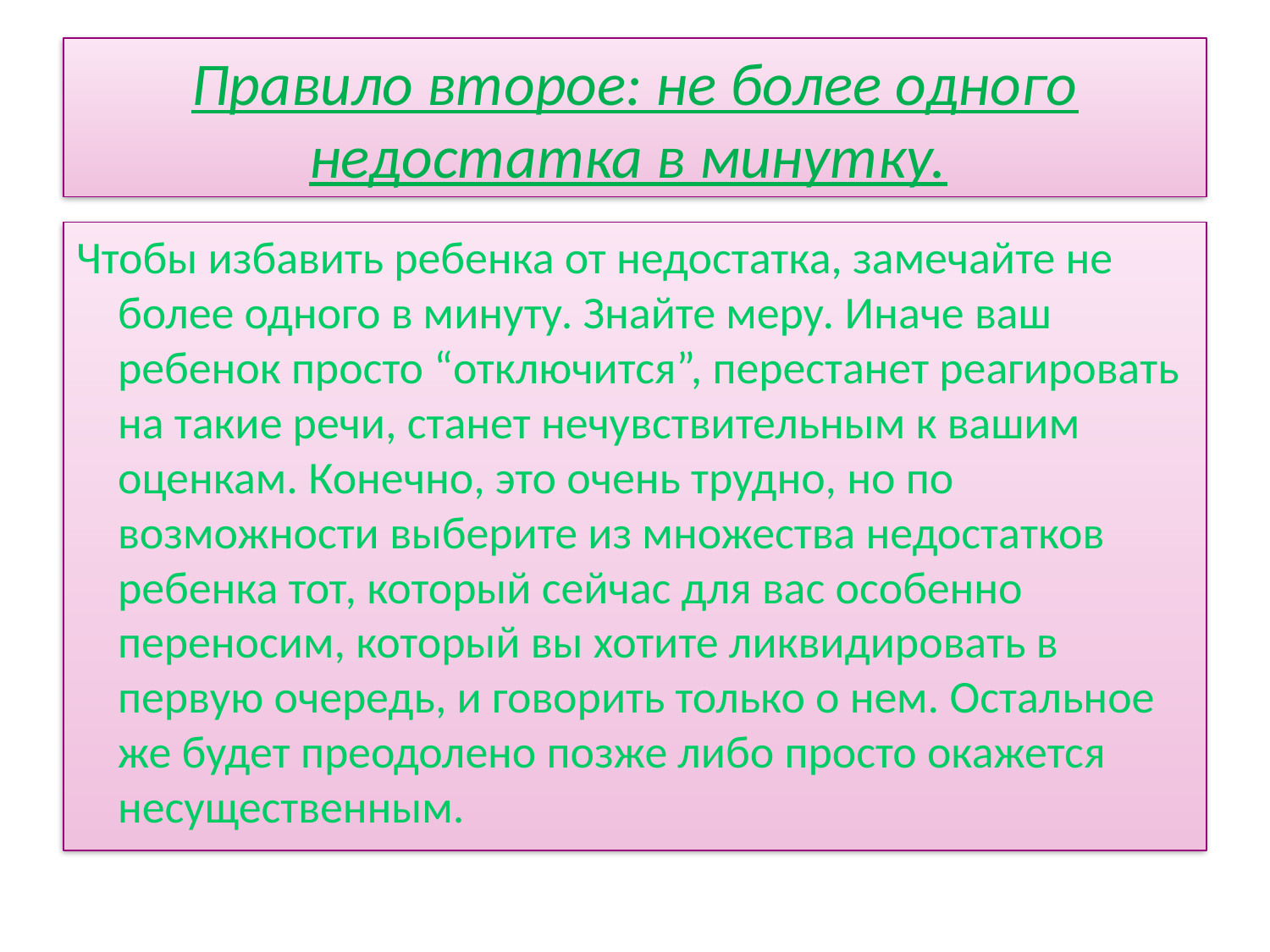

# Правило второе: не более одного недостатка в минутку.
Чтобы избавить ребенка от недостатка, замечайте не более одного в минуту. Знайте меру. Иначе ваш ребенок просто “отключится”, перестанет реагировать на такие речи, станет нечувствительным к вашим оценкам. Конечно, это очень трудно, но по возможности выберите из множества недостатков ребенка тот, который сейчас для вас особенно переносим, который вы хотите ликвидировать в первую очередь, и говорить только о нем. Остальное же будет преодолено позже либо просто окажется несущественным.